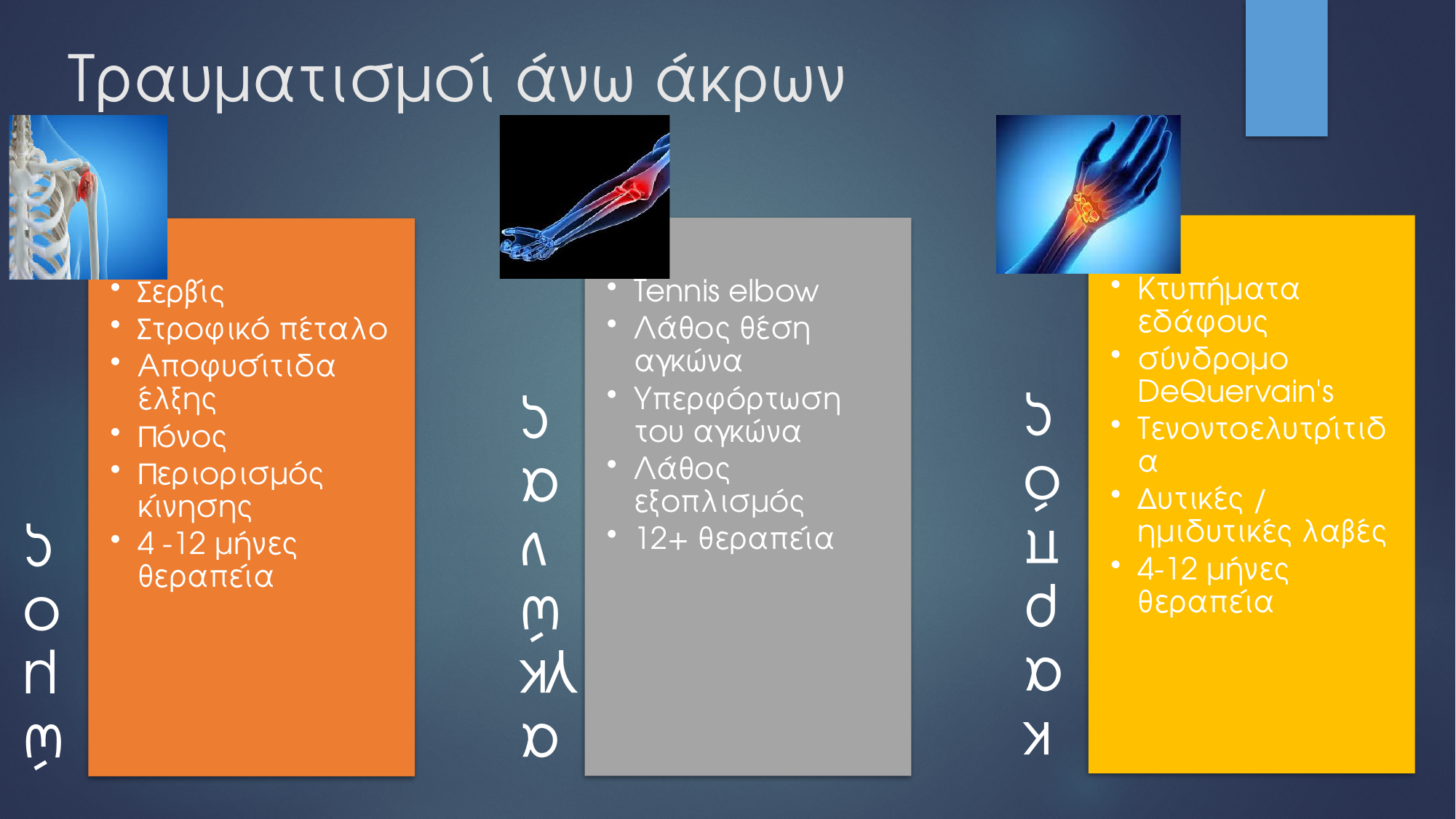

# Τραυματισμοί άνω άκρων
ώμος
Σερβίς
Στροφικό πέταλο
Αποφυσίτιδα έλξης
Πόνος
Περιορισμός κίνησης
4 -12 μήνες θεραπεία
αγκώνας
Tennis elbow
Λάθος θέση αγκώνα
Υπερφόρτωση του αγκώνα
Λάθος εξοπλισμός
12+ θεραπεία
καρπός
Κτυπήματα εδάφους
σύνδρομο DeQuervain's
Τενοντοελυτρίτιδα
Δυτικές / ημιδυτικές λαβές
4-12 μήνες θεραπεία